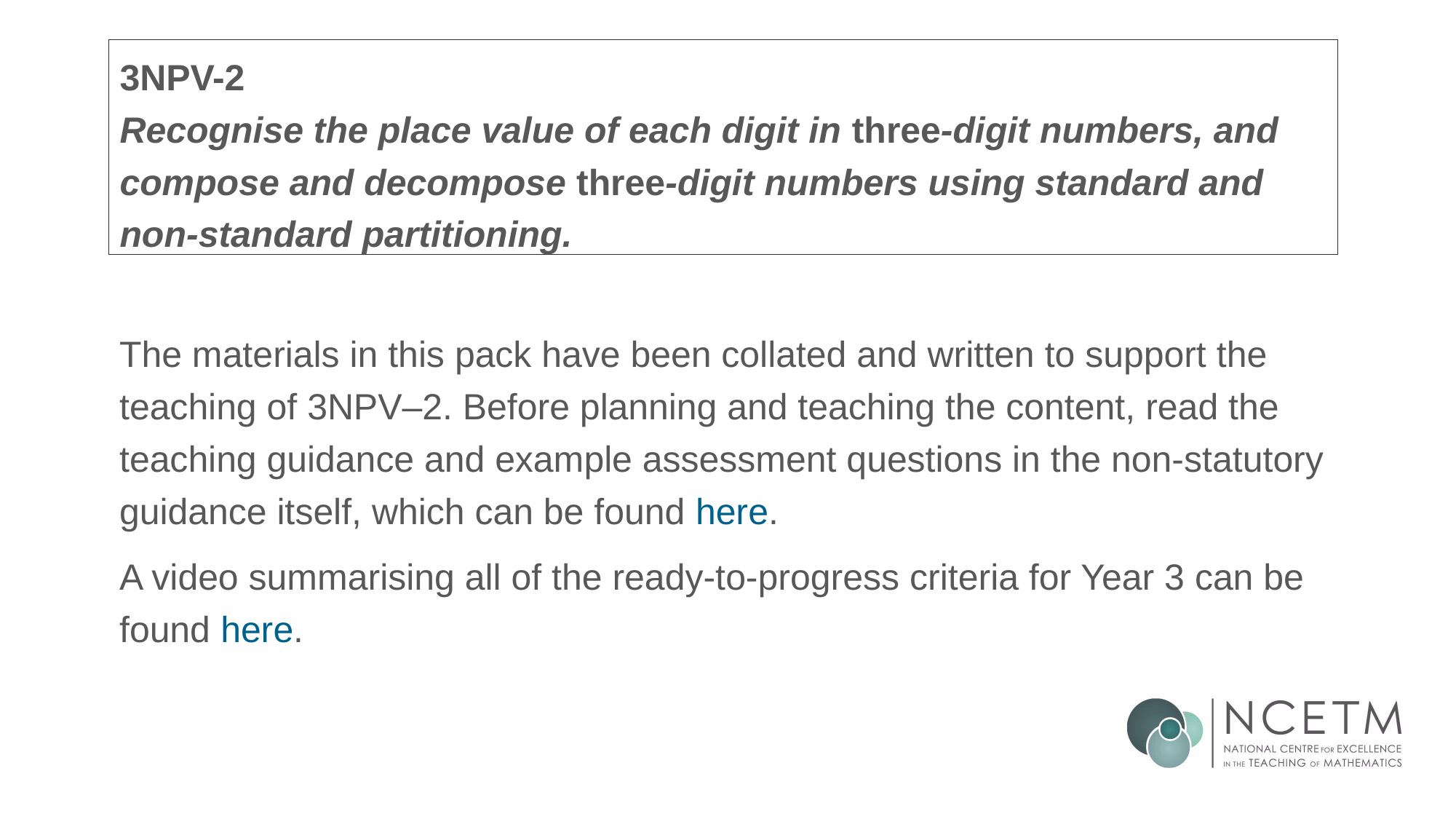

# 3NPV-2 Recognise the place value of each digit in three-digit numbers, and compose and decompose three-digit numbers using standard and non-standard partitioning.
The materials in this pack have been collated and written to support the teaching of 3NPV–2. Before planning and teaching the content, read the teaching guidance and example assessment questions in the non-statutory guidance itself, which can be found here.
A video summarising all of the ready-to-progress criteria for Year 3 can be found here.